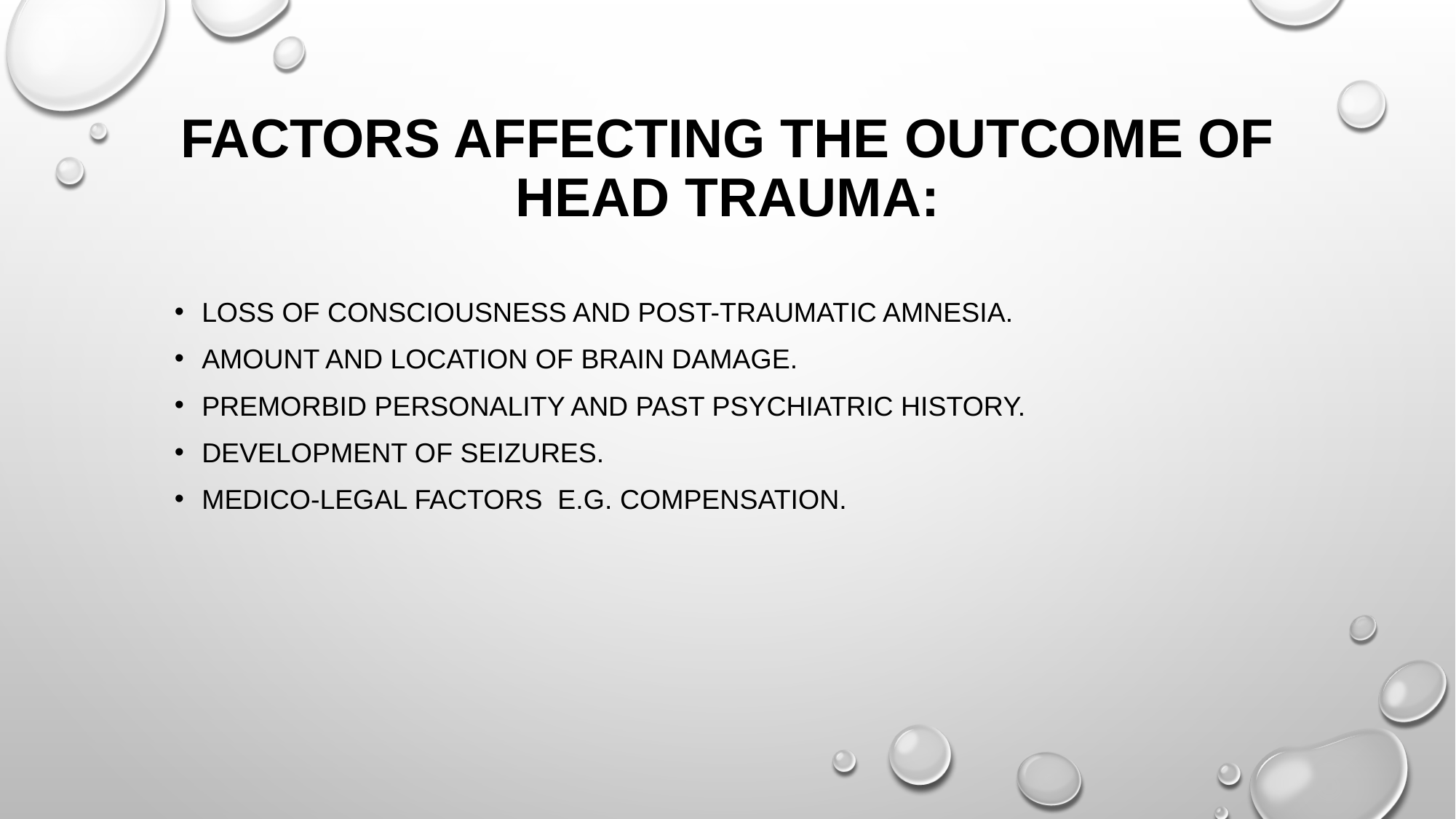

# Factors affecting the outcome of head trauma:
Loss of consciousness and post-traumatic amnesia.
Amount and location of brain damage.
Premorbid personality and past psychiatric history.
Development of seizures.
Medico-legal factors  e.g. compensation.